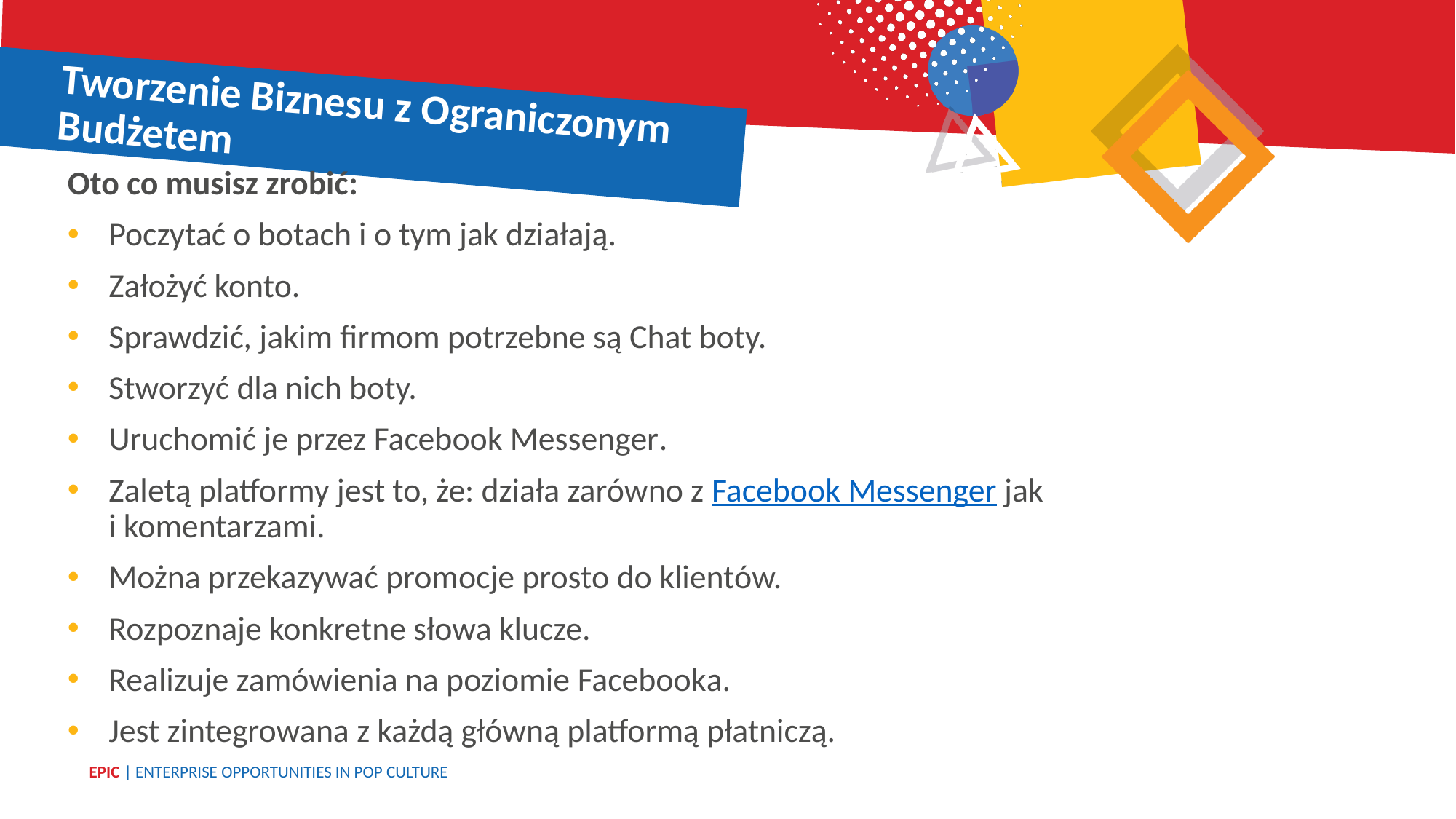

Tworzenie Biznesu z Ograniczonym Budżetem

Oto co musisz zrobić:
Poczytać o botach i o tym jak działają.
Założyć konto.
Sprawdzić, jakim firmom potrzebne są Chat boty.
Stworzyć dla nich boty.
Uruchomić je przez Facebook Messenger.
Zaletą platformy jest to, że: działa zarówno z Facebook Messenger jak
i komentarzami.
Można przekazywać promocje prosto do klientów.
Rozpoznaje konkretne słowa klucze.
Realizuje zamówienia na poziomie Facebooka.
Jest zintegrowana z każdą główną platformą płatniczą.